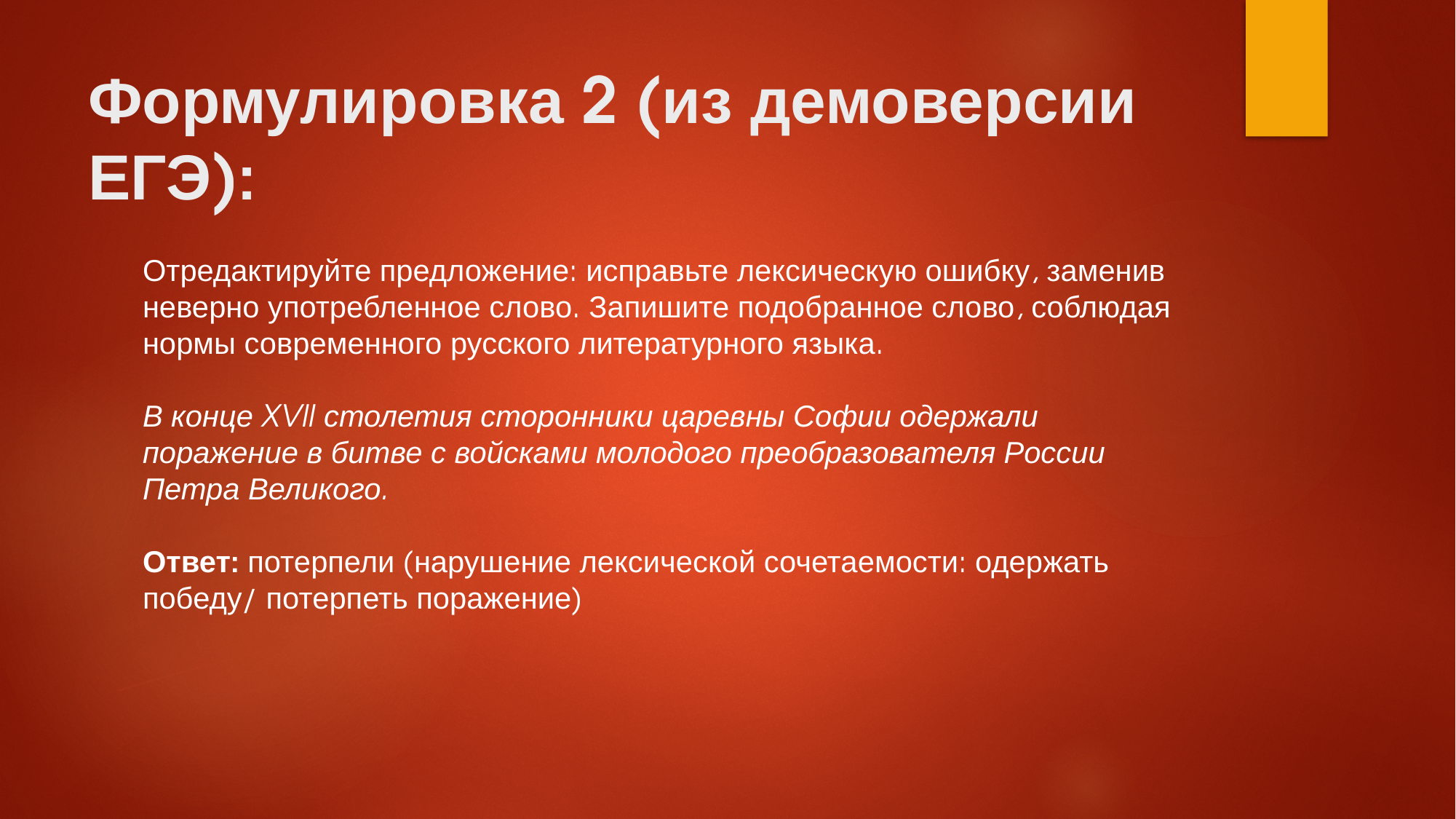

# Формулировка 2 (из демоверсии ЕГЭ):
Отредактируйте предложение: исправьте лексическую ошибку, заменив неверно употребленное слово. Запишите подобранное слово, соблюдая нормы современного русского литературного языка.
В конце XVII столетия сторонники царевны Софии одержали поражение в битве с войсками молодого преобразователя России Петра Великого.
Ответ: потерпели (нарушение лексической сочетаемости: одержать победу/ потерпеть поражение)